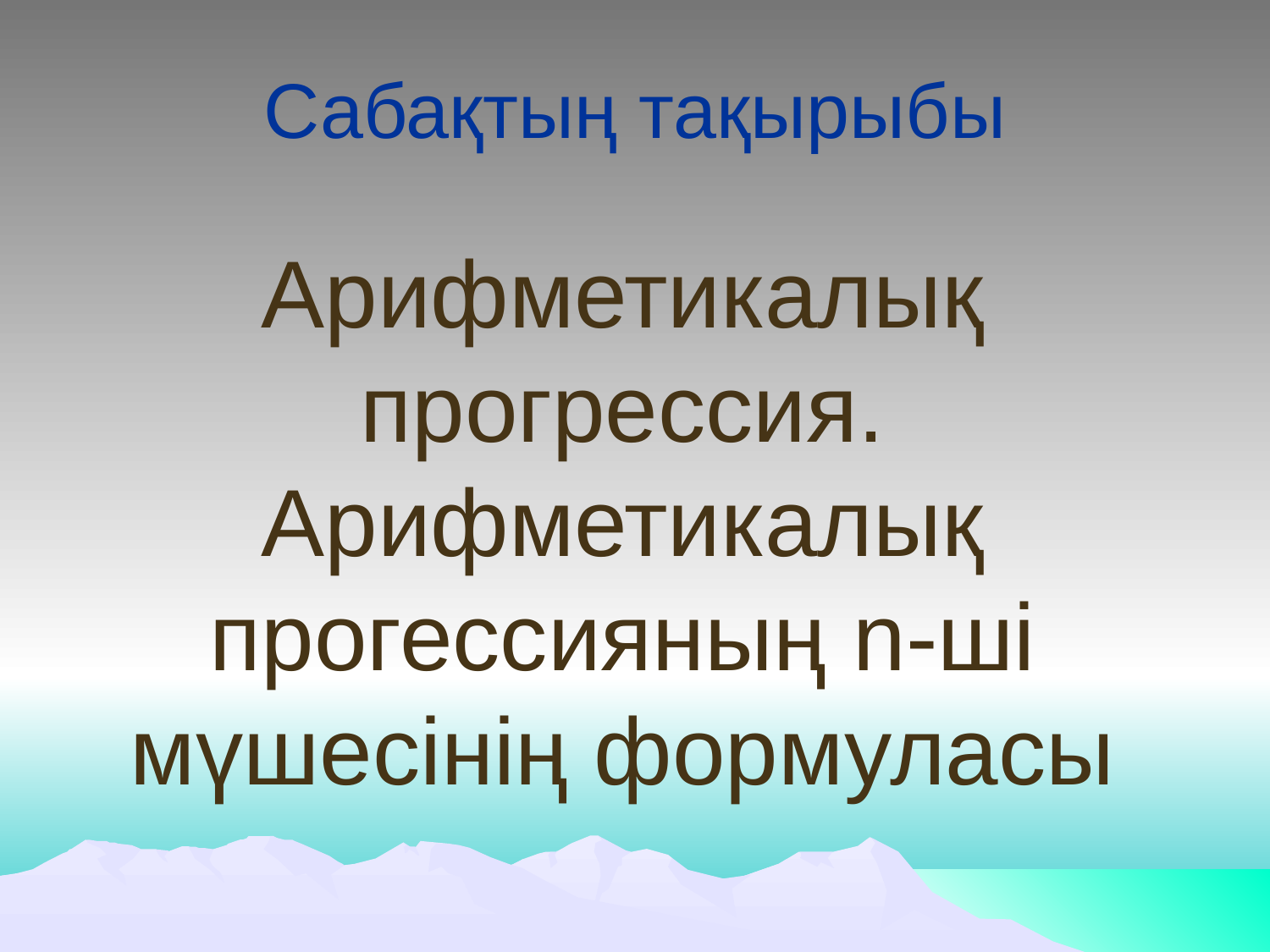

# Сабақтың тақырыбы
Арифметикалық прогрессия. Арифметикалық прогессияның n-ші мүшесінің формуласы